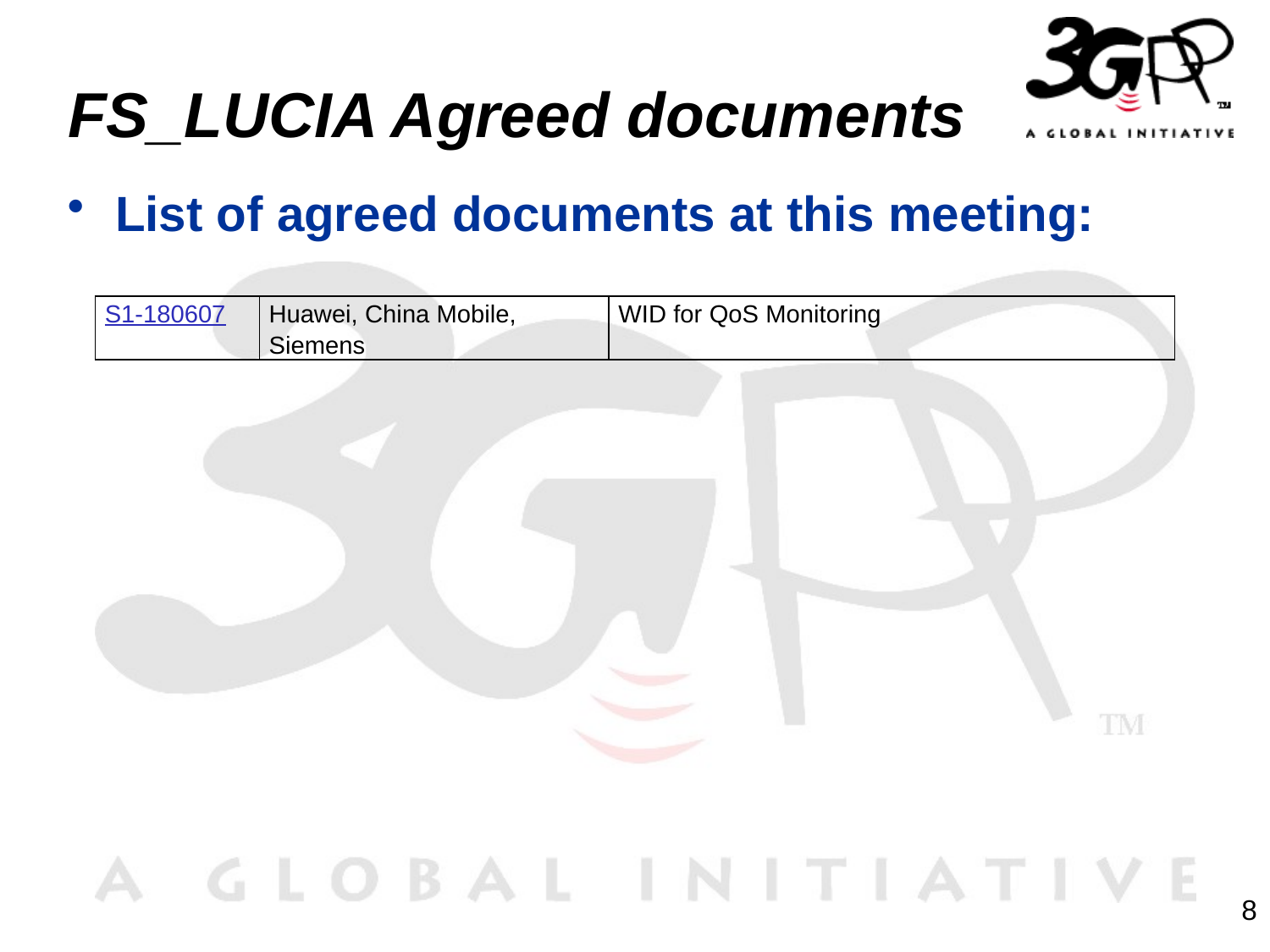

# FS_LUCIA Agreed documents
List of agreed documents at this meeting:

| S1-180607 | Huawei, China Mobile, Siemens | WID for QoS Monitoring |
| --- | --- | --- |
8